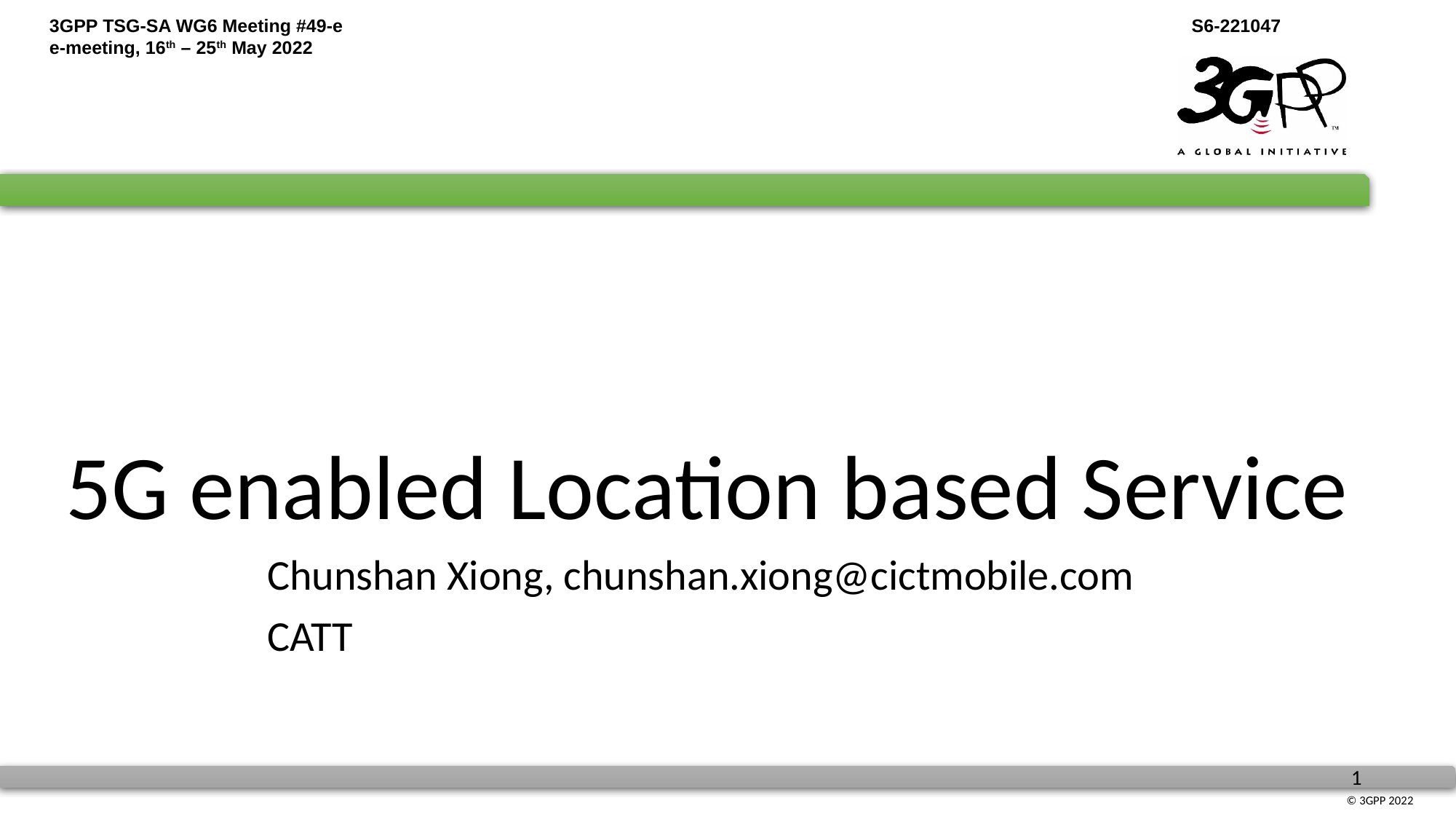

# 5G enabled Location based Service
Chunshan Xiong, chunshan.xiong@cictmobile.com
CATT